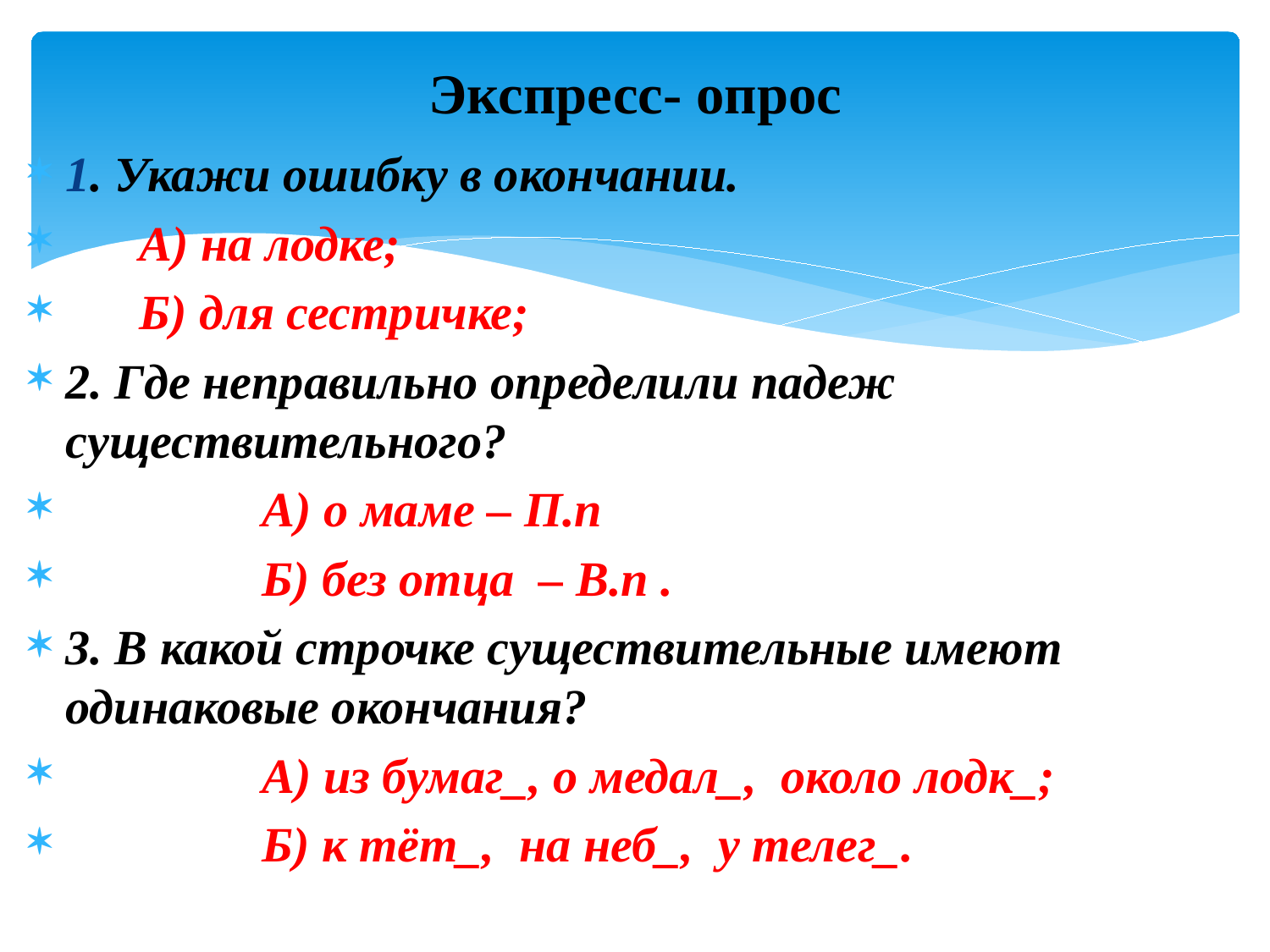

# Экспресс- опрос
1. Укажи ошибку в окончании.
      А) на лодке;
      Б) для сестричке;
2. Где неправильно определили падеж существительного?
                А) о маме – П.п
                Б) без отца  – В.п .
3. В какой строчке существительные имеют одинаковые окончания?
                А) из бумаг_, о медал_,  около лодк_;
                Б) к тёт_,  на неб_,  у телег_.